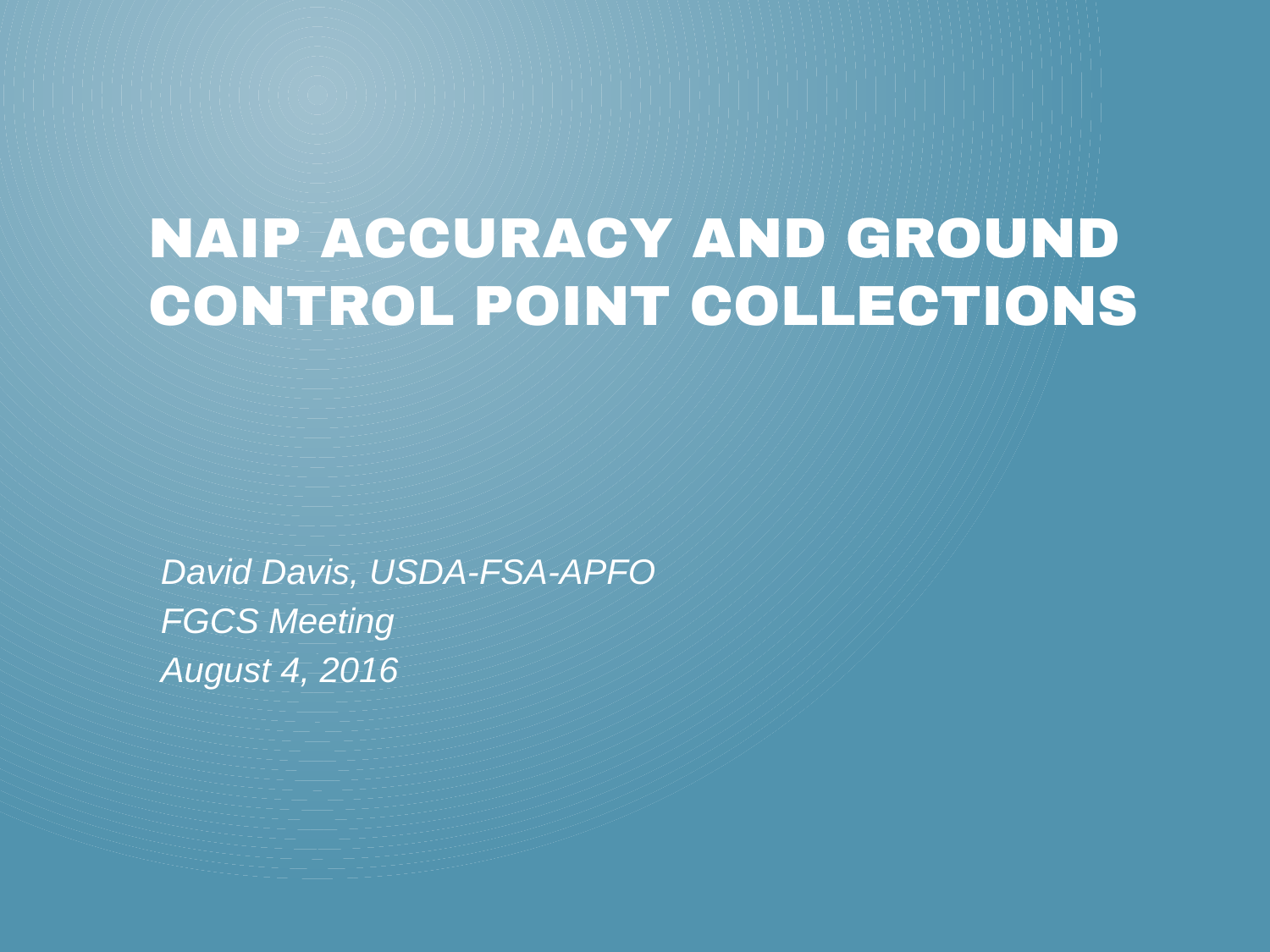

# NAIP Accuracy and Ground Control Point Collections
David Davis, USDA-FSA-APFO
FGCS Meeting
August 4, 2016